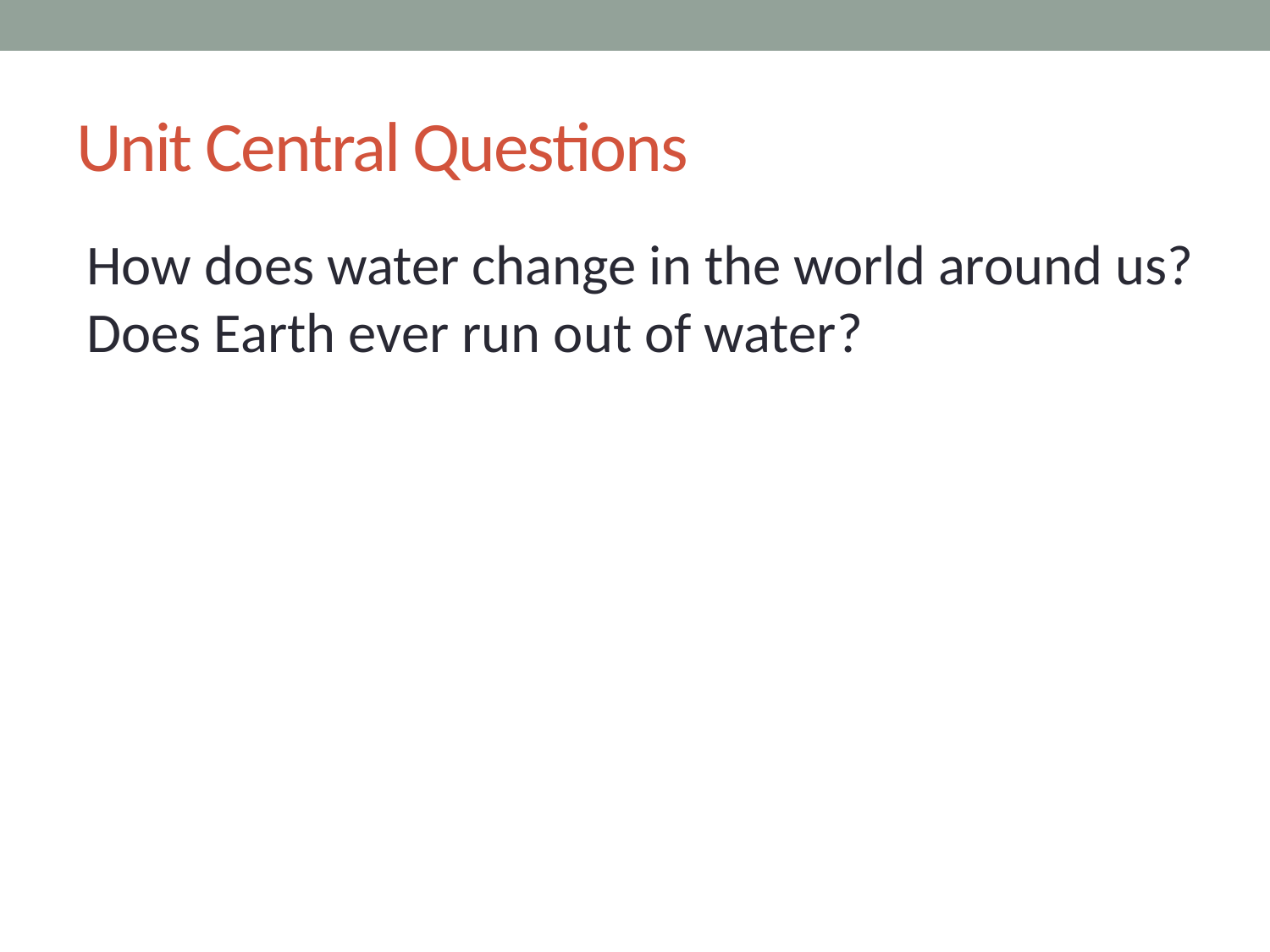

# Unit Central Questions
How does water change in the world around us? Does Earth ever run out of water?